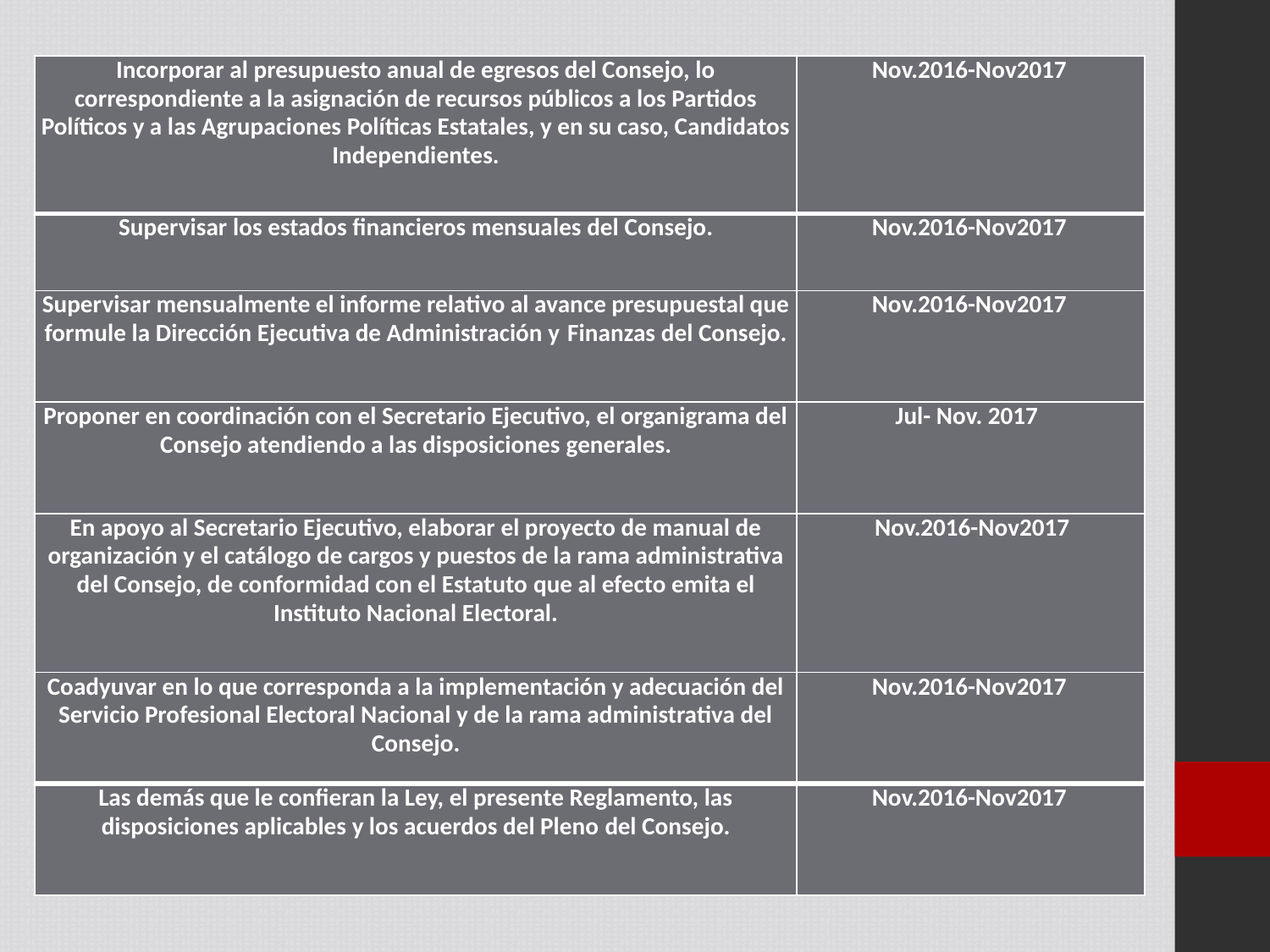

| Incorporar al presupuesto anual de egresos del Consejo, lo correspondiente a la asignación de recursos públicos a los Partidos Políticos y a las Agrupaciones Políticas Estatales, y en su caso, Candidatos Independientes. | Nov.2016-Nov2017 |
| --- | --- |
| Supervisar los estados financieros mensuales del Consejo. | Nov.2016-Nov2017 |
| Supervisar mensualmente el informe relativo al avance presupuestal que formule la Dirección Ejecutiva de Administración y Finanzas del Consejo. | Nov.2016-Nov2017 |
| Proponer en coordinación con el Secretario Ejecutivo, el organigrama del Consejo atendiendo a las disposiciones generales. | Jul- Nov. 2017 |
| En apoyo al Secretario Ejecutivo, elaborar el proyecto de manual de organización y el catálogo de cargos y puestos de la rama administrativa del Consejo, de conformidad con el Estatuto que al efecto emita el Instituto Nacional Electoral. | Nov.2016-Nov2017 |
| Coadyuvar en lo que corresponda a la implementación y adecuación del Servicio Profesional Electoral Nacional y de la rama administrativa del Consejo. | Nov.2016-Nov2017 |
| Las demás que le confieran la Ley, el presente Reglamento, las disposiciones aplicables y los acuerdos del Pleno del Consejo. | Nov.2016-Nov2017 |